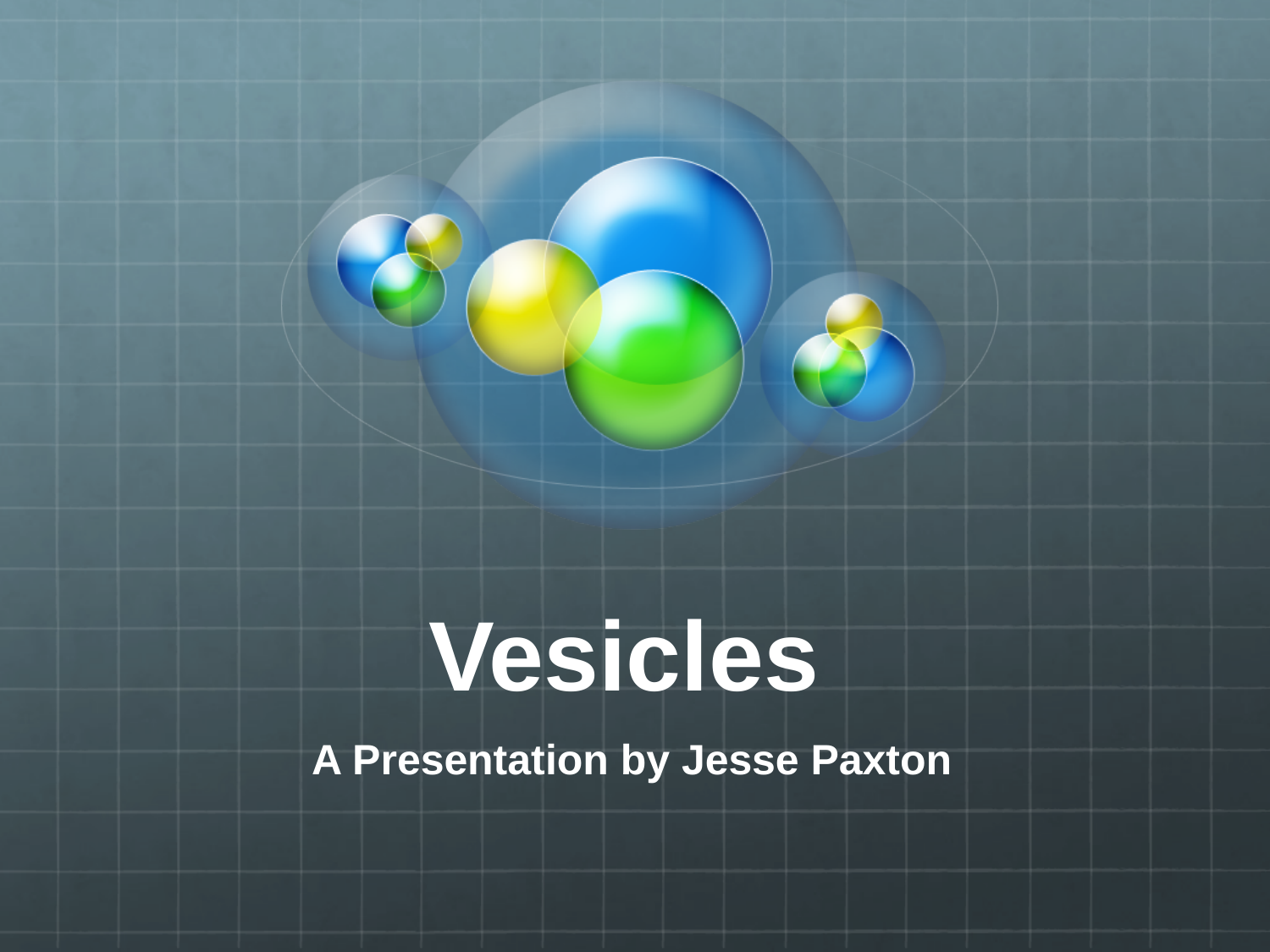

# Vesicles
A Presentation by Jesse Paxton